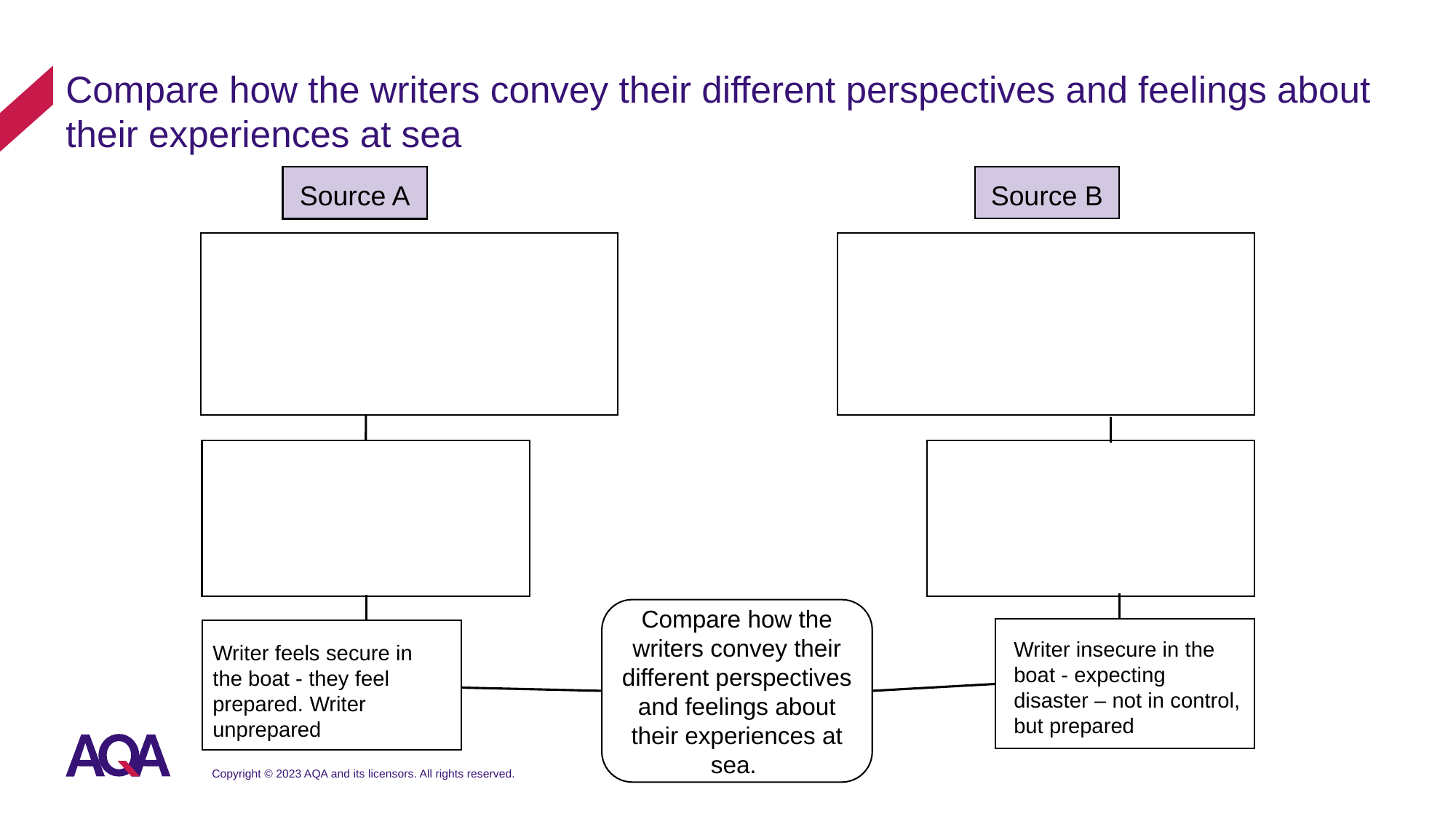

# Compare how the writers convey their different perspectives and feelings about their experiences at sea
Source B
Source A

Compare how the writers convey their different perspectives and feelings about their experiences at sea.

Writer insecure in the boat - expecting  disaster – not in control, but prepared
Writer feels secure in the boat - they feel prepared. Writer unprepared
Copyright © 2023 AQA and its licensors. All rights reserved.